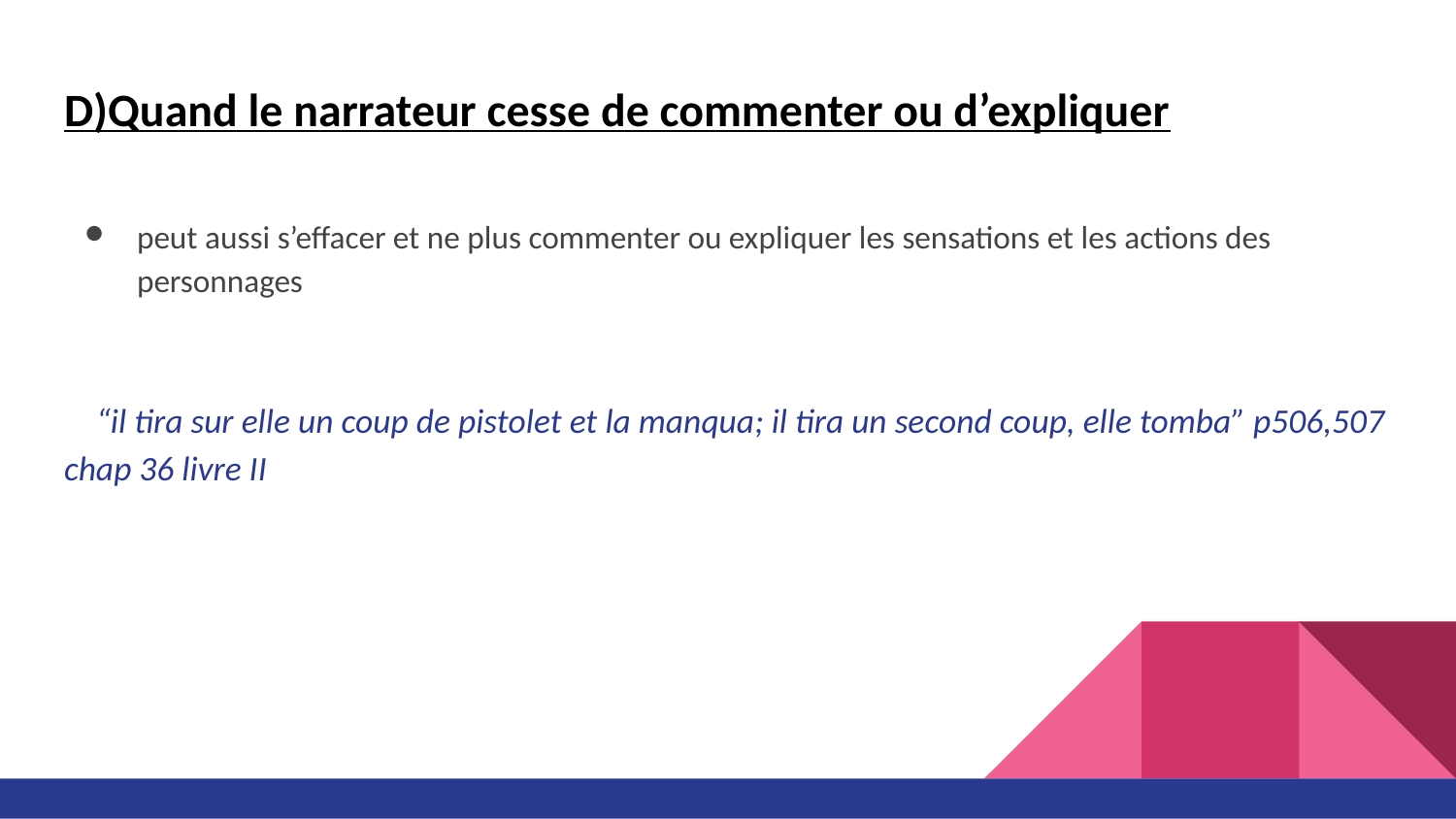

# D)Quand le narrateur cesse de commenter ou d’expliquer
peut aussi s’effacer et ne plus commenter ou expliquer les sensations et les actions des personnages

    “il tira sur elle un coup de pistolet et la manqua; il tira un second coup, elle tomba” p506,507 chap 36 livre II